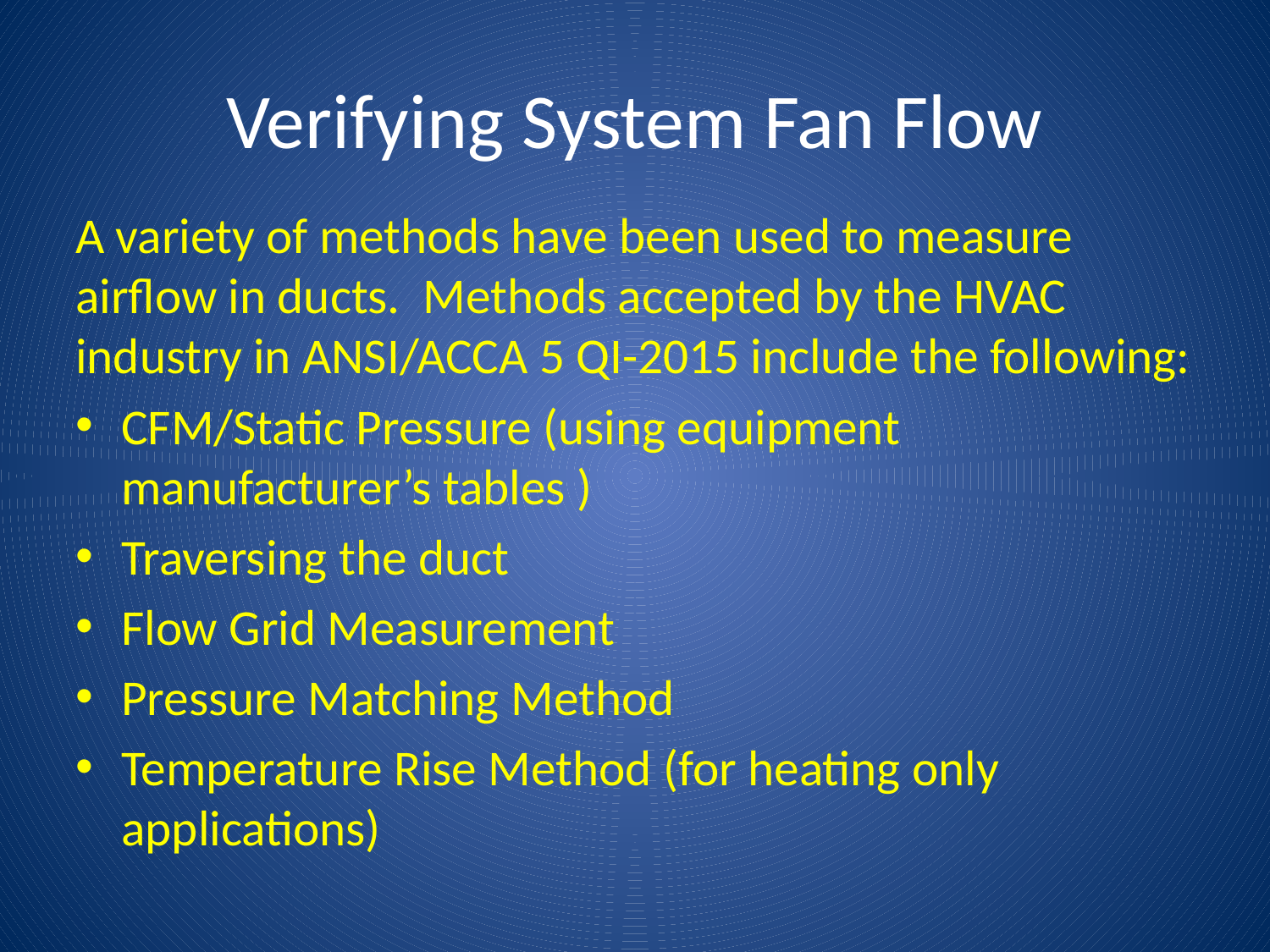

# Verifying System Fan Flow
A variety of methods have been used to measure airflow in ducts.  Methods accepted by the HVAC industry in ANSI/ACCA 5 QI-2015 include the following:
CFM/Static Pressure (using equipment manufacturer’s tables )
Traversing the duct
Flow Grid Measurement
Pressure Matching Method
Temperature Rise Method (for heating only applications)